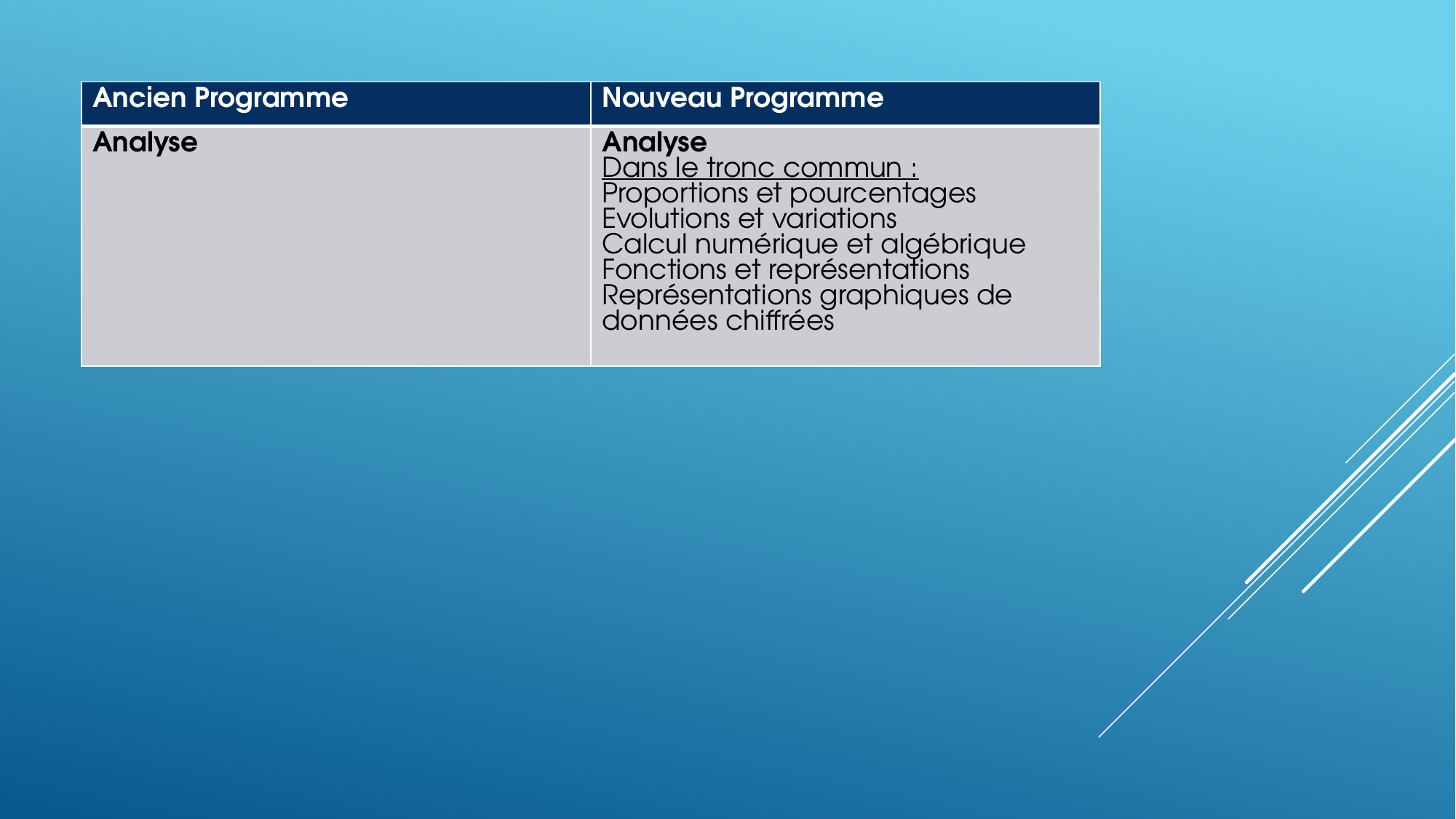

| Ancien Programme | Nouveau Programme |
| --- | --- |
| Analyse | Analyse Dans le tronc commun : Proportions et pourcentages Evolutions et variations Calcul numérique et algébrique Fonctions et représentations Représentations graphiques de données chiffrées |